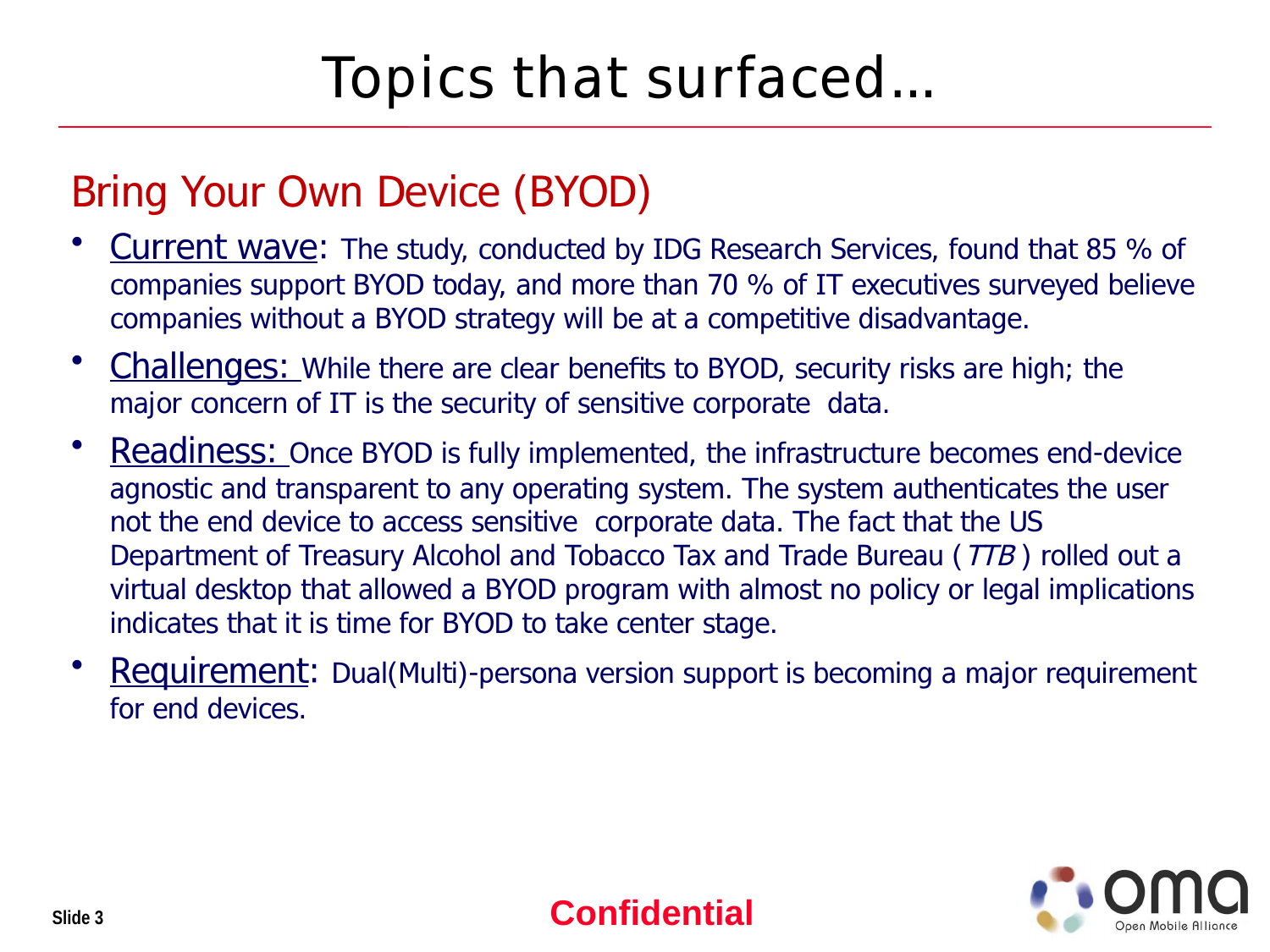

# Topics that surfaced…
Bring Your Own Device (BYOD)
Current wave: The study, conducted by IDG Research Services, found that 85 % of companies support BYOD today, and more than 70 % of IT executives surveyed believe companies without a BYOD strategy will be at a competitive disadvantage.
Challenges: While there are clear benefits to BYOD, security risks are high; the major concern of IT is the security of sensitive corporate  data.
Readiness: Once BYOD is fully implemented, the infrastructure becomes end-device agnostic and transparent to any operating system. The system authenticates the user not the end device to access sensitive  corporate data. The fact that the US Department of Treasury Alcohol and Tobacco Tax and Trade Bureau (TTB ) rolled out a virtual desktop that allowed a BYOD program with almost no policy or legal implications indicates that it is time for BYOD to take center stage.
Requirement: Dual(Multi)-persona version support is becoming a major requirement for end devices.